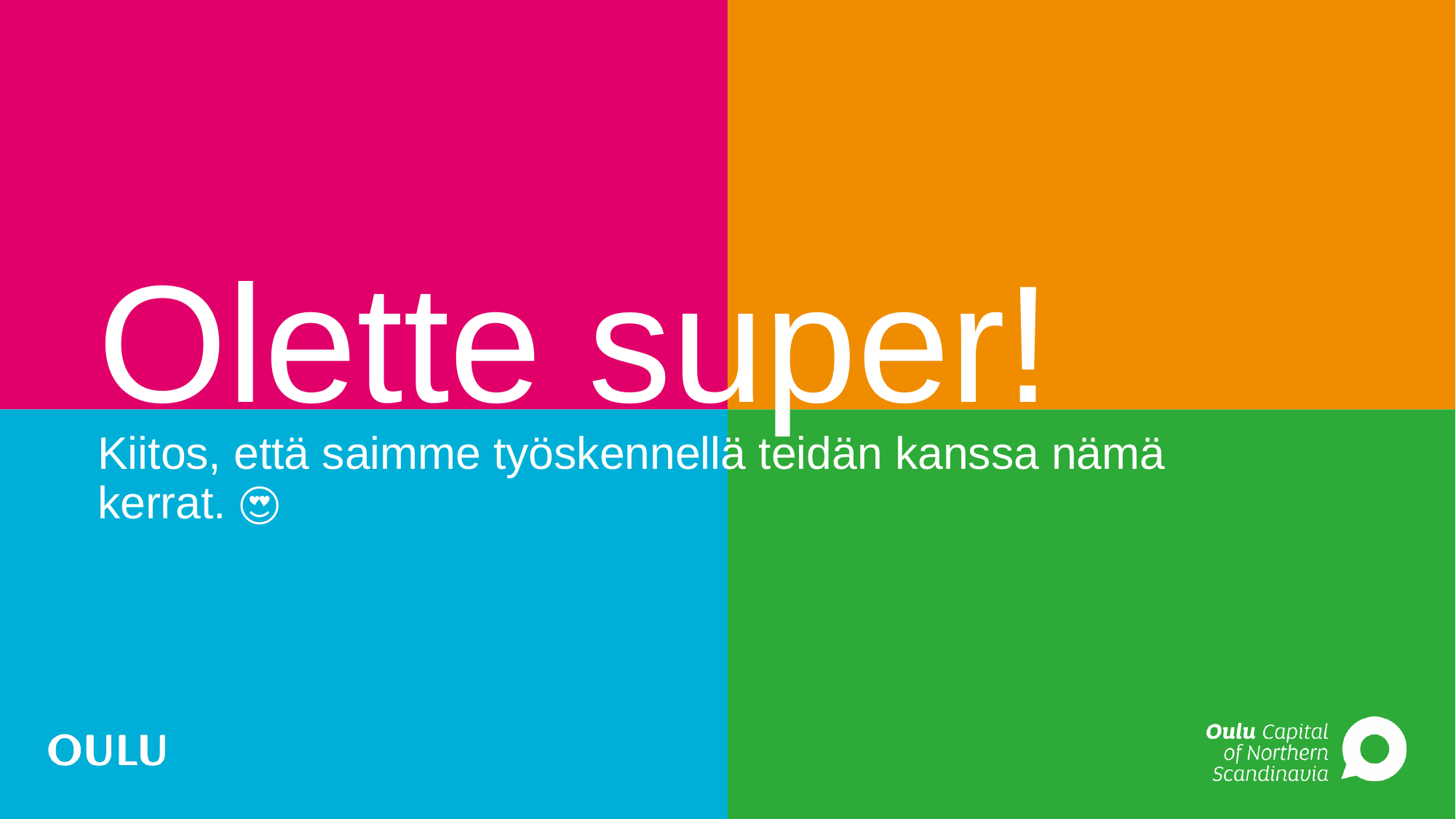

# Olette super!
Kiitos, että saimme työskennellä teidän kanssa nämä kerrat. 😍